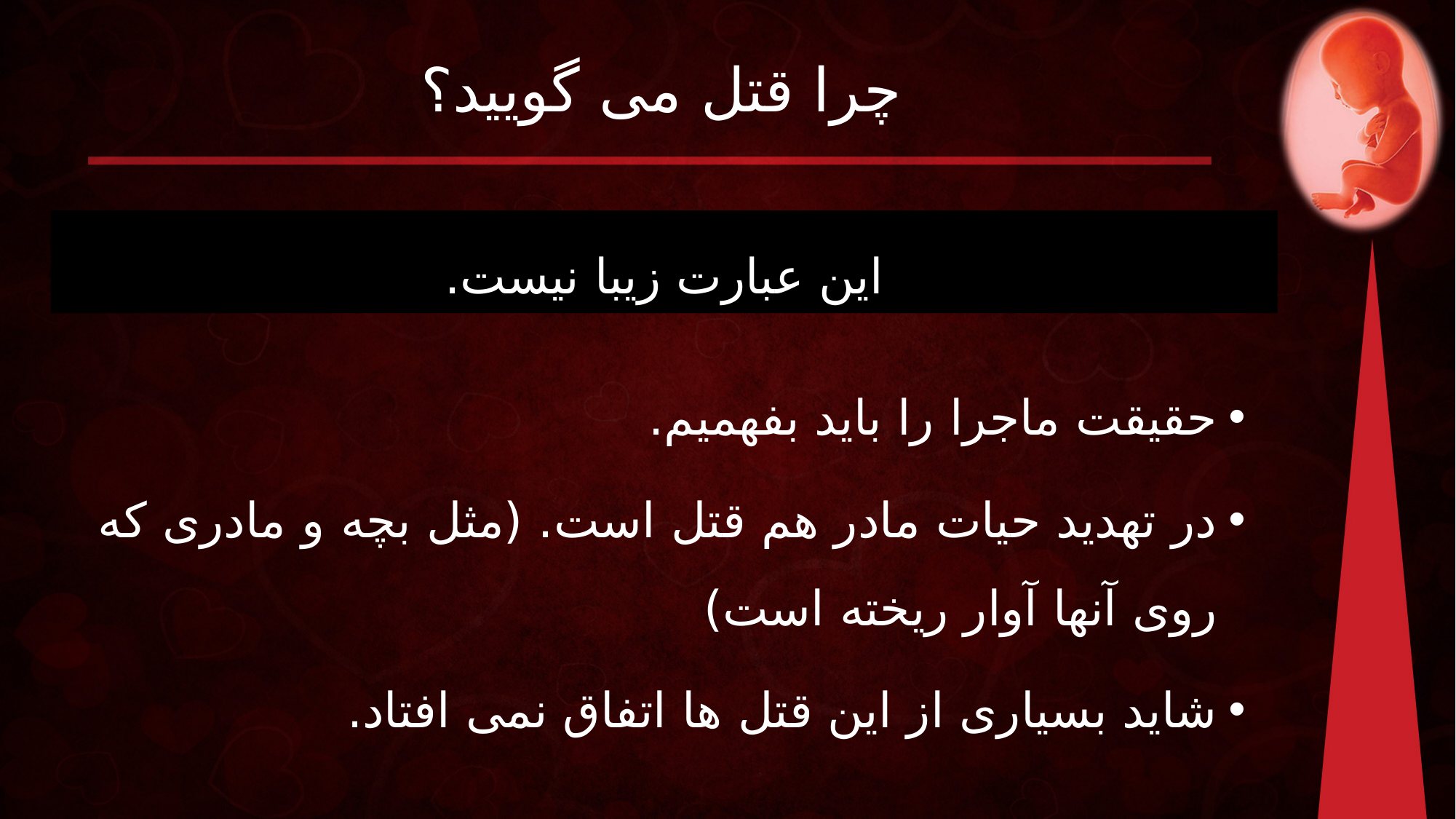

# چرا قتل می گویید؟
این عبارت زیبا نیست.
حقیقت ماجرا را باید بفهمیم.
در تهدید حیات مادر هم قتل است. (مثل بچه و مادری که روی آنها آوار ریخته است)
شاید بسیاری از این قتل ها اتفاق نمی افتاد.